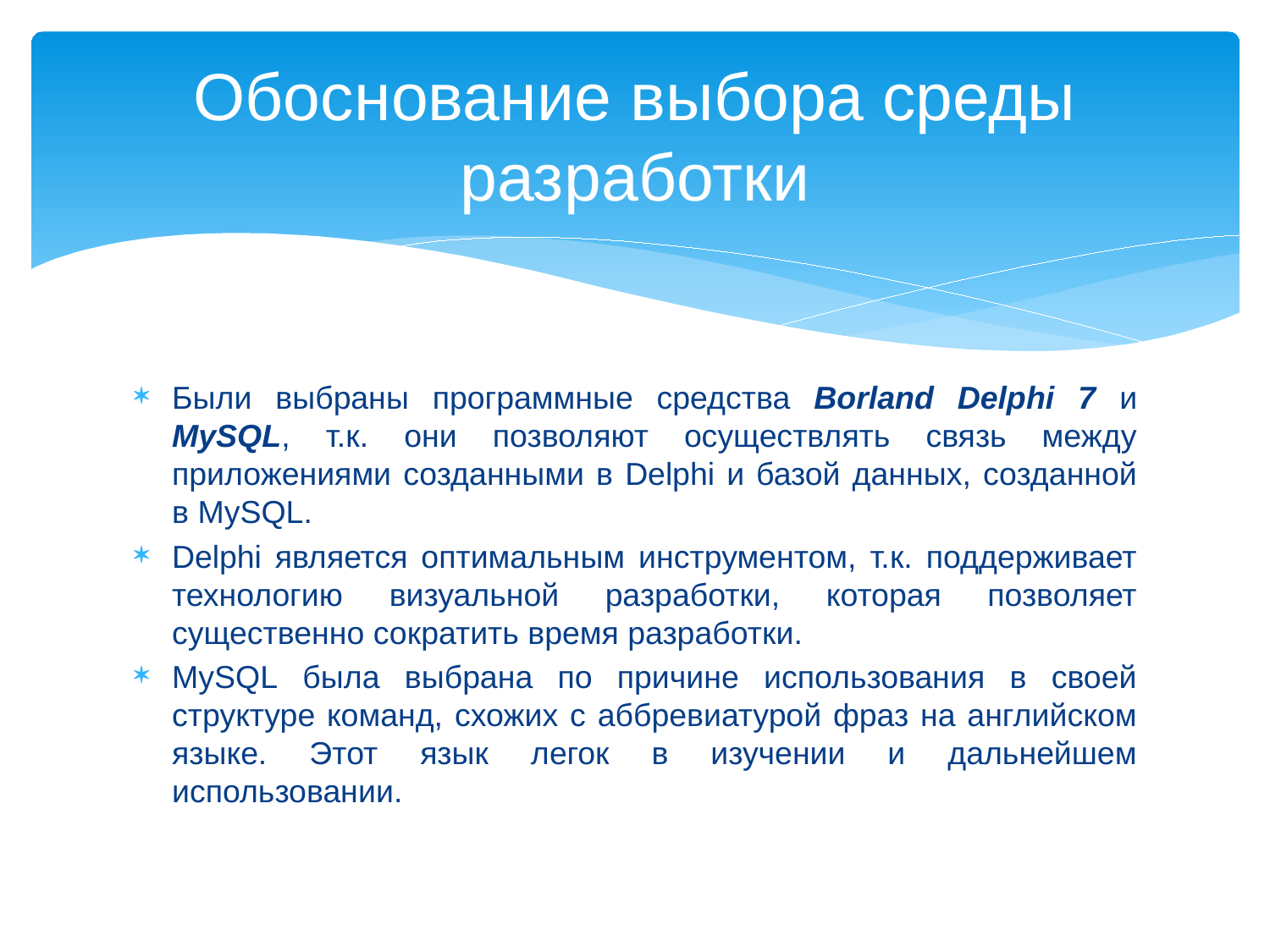

# Обоснование выбора среды разработки
Были выбраны программные средства Borland Delphi 7 и MySQL, т.к. они позволяют осуществлять связь между приложениями созданными в Delphi и базой данных, созданной в MySQL.
Delphi является оптимальным инструментом, т.к. поддерживает технологию визуальной разработки, которая позволяет существенно сократить время разработки.
MySQL была выбрана по причине использования в своей структуре команд, схожих с аббревиатурой фраз на английском языке. Этот язык легок в изучении и дальнейшем использовании.